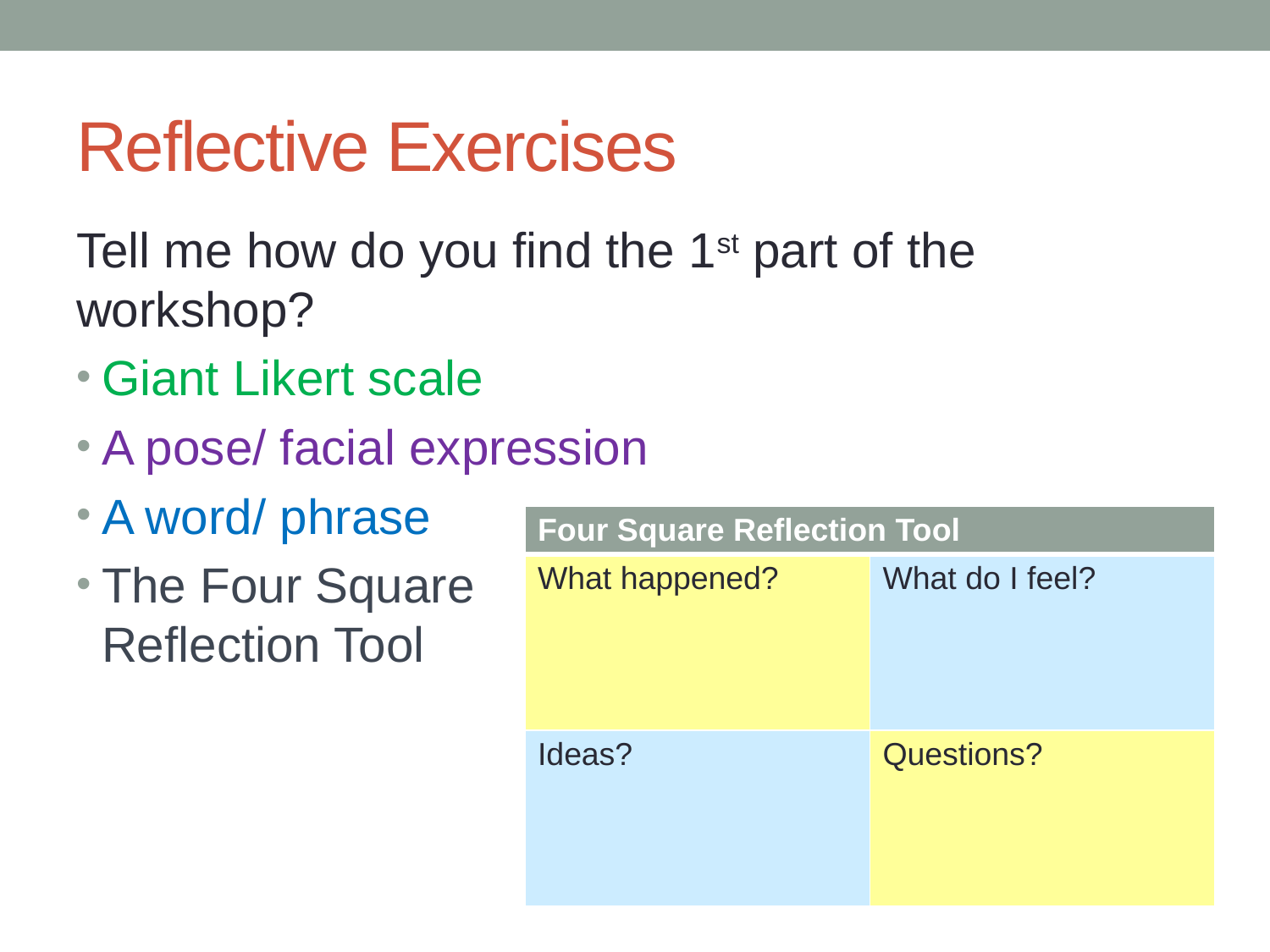

# Reflective Exercises
Tell me how do you find the 1st part of the workshop?
Giant Likert scale
A pose/ facial expression
A word/ phrase
The Four Square
Reflection Tool
| Four Square Reflection Tool |  |
| --- | --- |
| What happened? | What do I feel? |
| Ideas? | Questions? |